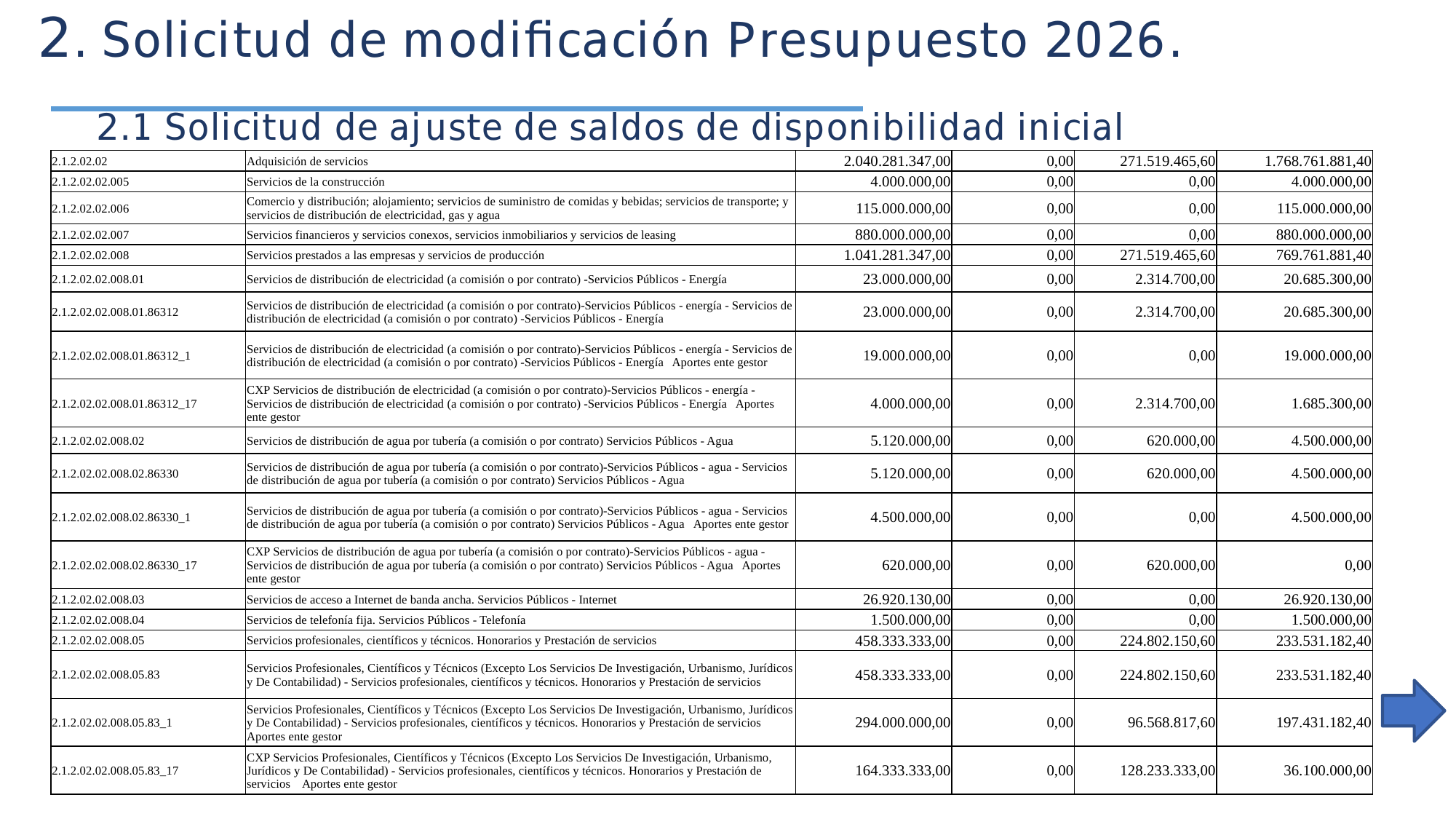

# 2. Solicitud de modificación Presupuesto 2026.
2.1 Solicitud de ajuste de saldos de disponibilidad inicial
| 2.1.2.02.02 | Adquisición de servicios | 2.040.281.347,00 | 0,00 | 271.519.465,60 | 1.768.761.881,40 |
| --- | --- | --- | --- | --- | --- |
| 2.1.2.02.02.005 | Servicios de la construcción | 4.000.000,00 | 0,00 | 0,00 | 4.000.000,00 |
| 2.1.2.02.02.006 | Comercio y distribución; alojamiento; servicios de suministro de comidas y bebidas; servicios de transporte; y servicios de distribución de electricidad, gas y agua | 115.000.000,00 | 0,00 | 0,00 | 115.000.000,00 |
| 2.1.2.02.02.007 | Servicios financieros y servicios conexos, servicios inmobiliarios y servicios de leasing | 880.000.000,00 | 0,00 | 0,00 | 880.000.000,00 |
| 2.1.2.02.02.008 | Servicios prestados a las empresas y servicios de producción | 1.041.281.347,00 | 0,00 | 271.519.465,60 | 769.761.881,40 |
| 2.1.2.02.02.008.01 | Servicios de distribución de electricidad (a comisión o por contrato) -Servicios Públicos - Energía | 23.000.000,00 | 0,00 | 2.314.700,00 | 20.685.300,00 |
| 2.1.2.02.02.008.01.86312 | Servicios de distribución de electricidad (a comisión o por contrato)-Servicios Públicos - energía - Servicios de distribución de electricidad (a comisión o por contrato) -Servicios Públicos - Energía | 23.000.000,00 | 0,00 | 2.314.700,00 | 20.685.300,00 |
| 2.1.2.02.02.008.01.86312\_1 | Servicios de distribución de electricidad (a comisión o por contrato)-Servicios Públicos - energía - Servicios de distribución de electricidad (a comisión o por contrato) -Servicios Públicos - Energía Aportes ente gestor | 19.000.000,00 | 0,00 | 0,00 | 19.000.000,00 |
| 2.1.2.02.02.008.01.86312\_17 | CXP Servicios de distribución de electricidad (a comisión o por contrato)-Servicios Públicos - energía - Servicios de distribución de electricidad (a comisión o por contrato) -Servicios Públicos - Energía Aportes ente gestor | 4.000.000,00 | 0,00 | 2.314.700,00 | 1.685.300,00 |
| 2.1.2.02.02.008.02 | Servicios de distribución de agua por tubería (a comisión o por contrato) Servicios Públicos - Agua | 5.120.000,00 | 0,00 | 620.000,00 | 4.500.000,00 |
| 2.1.2.02.02.008.02.86330 | Servicios de distribución de agua por tubería (a comisión o por contrato)-Servicios Públicos - agua - Servicios de distribución de agua por tubería (a comisión o por contrato) Servicios Públicos - Agua | 5.120.000,00 | 0,00 | 620.000,00 | 4.500.000,00 |
| 2.1.2.02.02.008.02.86330\_1 | Servicios de distribución de agua por tubería (a comisión o por contrato)-Servicios Públicos - agua - Servicios de distribución de agua por tubería (a comisión o por contrato) Servicios Públicos - Agua Aportes ente gestor | 4.500.000,00 | 0,00 | 0,00 | 4.500.000,00 |
| 2.1.2.02.02.008.02.86330\_17 | CXP Servicios de distribución de agua por tubería (a comisión o por contrato)-Servicios Públicos - agua - Servicios de distribución de agua por tubería (a comisión o por contrato) Servicios Públicos - Agua Aportes ente gestor | 620.000,00 | 0,00 | 620.000,00 | 0,00 |
| 2.1.2.02.02.008.03 | Servicios de acceso a Internet de banda ancha. Servicios Públicos - Internet | 26.920.130,00 | 0,00 | 0,00 | 26.920.130,00 |
| 2.1.2.02.02.008.04 | Servicios de telefonía fija. Servicios Públicos - Telefonía | 1.500.000,00 | 0,00 | 0,00 | 1.500.000,00 |
| 2.1.2.02.02.008.05 | Servicios profesionales, científicos y técnicos. Honorarios y Prestación de servicios | 458.333.333,00 | 0,00 | 224.802.150,60 | 233.531.182,40 |
| 2.1.2.02.02.008.05.83 | Servicios Profesionales, Científicos y Técnicos (Excepto Los Servicios De Investigación, Urbanismo, Jurídicos y De Contabilidad) - Servicios profesionales, científicos y técnicos. Honorarios y Prestación de servicios | 458.333.333,00 | 0,00 | 224.802.150,60 | 233.531.182,40 |
| 2.1.2.02.02.008.05.83\_1 | Servicios Profesionales, Científicos y Técnicos (Excepto Los Servicios De Investigación, Urbanismo, Jurídicos y De Contabilidad) - Servicios profesionales, científicos y técnicos. Honorarios y Prestación de servicios Aportes ente gestor | 294.000.000,00 | 0,00 | 96.568.817,60 | 197.431.182,40 |
| 2.1.2.02.02.008.05.83\_17 | CXP Servicios Profesionales, Científicos y Técnicos (Excepto Los Servicios De Investigación, Urbanismo, Jurídicos y De Contabilidad) - Servicios profesionales, científicos y técnicos. Honorarios y Prestación de servicios Aportes ente gestor | 164.333.333,00 | 0,00 | 128.233.333,00 | 36.100.000,00 |